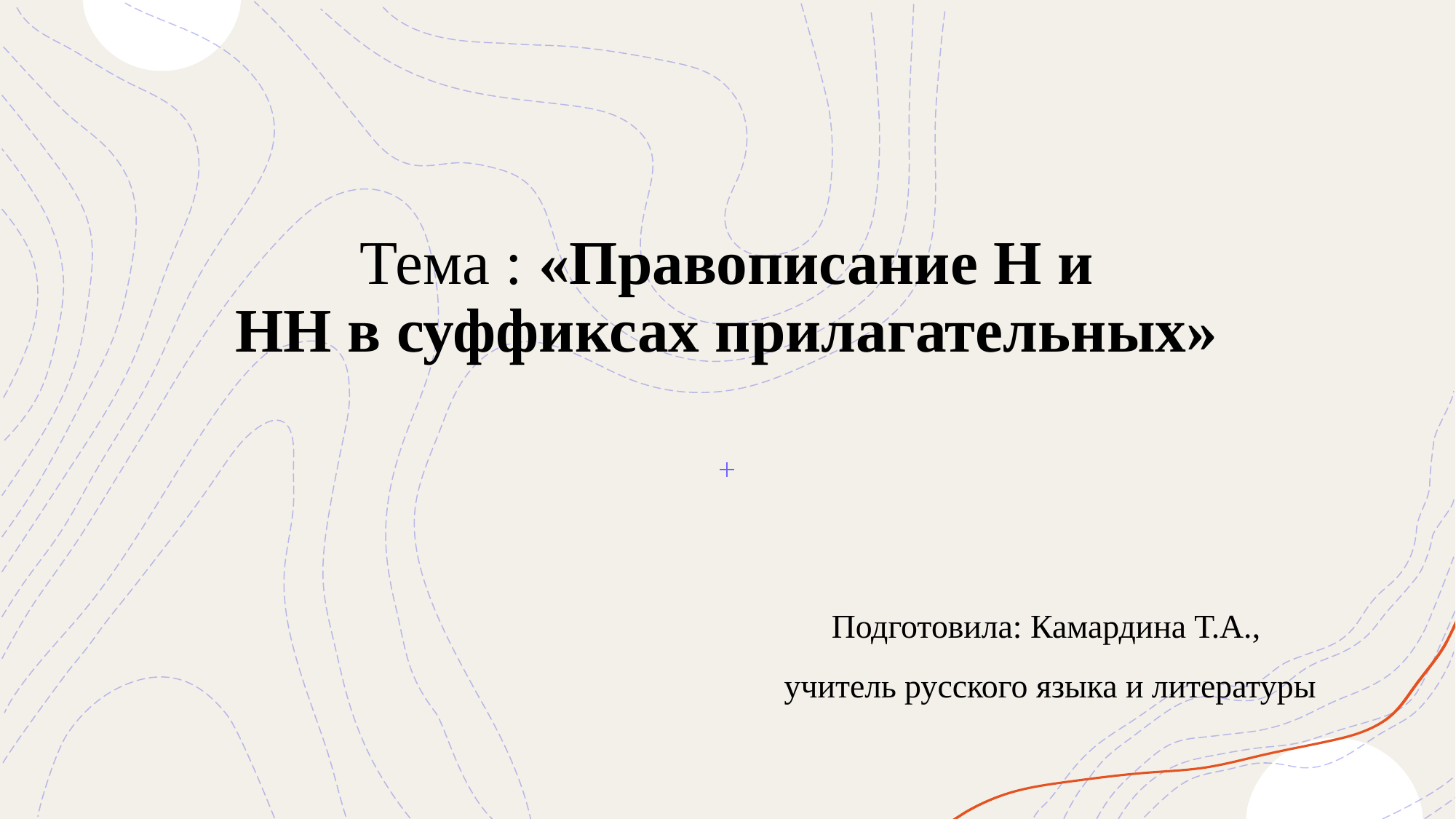

# Тема : «Правописание Н и НН в суффиксах прилагательных»

Подготовила: Камардина Т.А.,
учитель русского языка и литературы